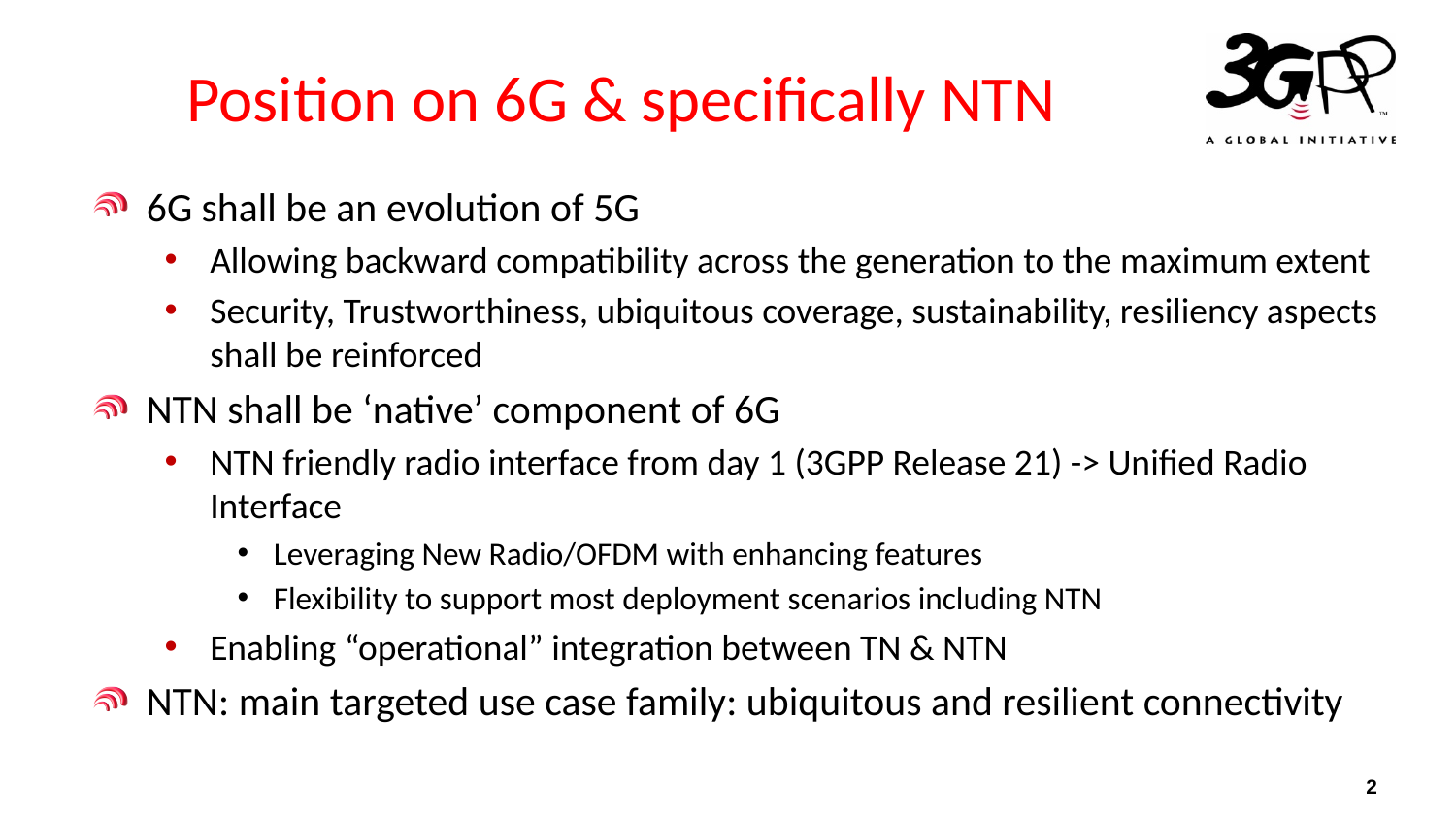

# Position on 6G & specifically NTN
6G shall be an evolution of 5G
Allowing backward compatibility across the generation to the maximum extent
Security, Trustworthiness, ubiquitous coverage, sustainability, resiliency aspects shall be reinforced
NTN shall be ‘native’ component of 6G
NTN friendly radio interface from day 1 (3GPP Release 21) -> Unified Radio Interface
Leveraging New Radio/OFDM with enhancing features
Flexibility to support most deployment scenarios including NTN
Enabling “operational” integration between TN & NTN
NTN: main targeted use case family: ubiquitous and resilient connectivity